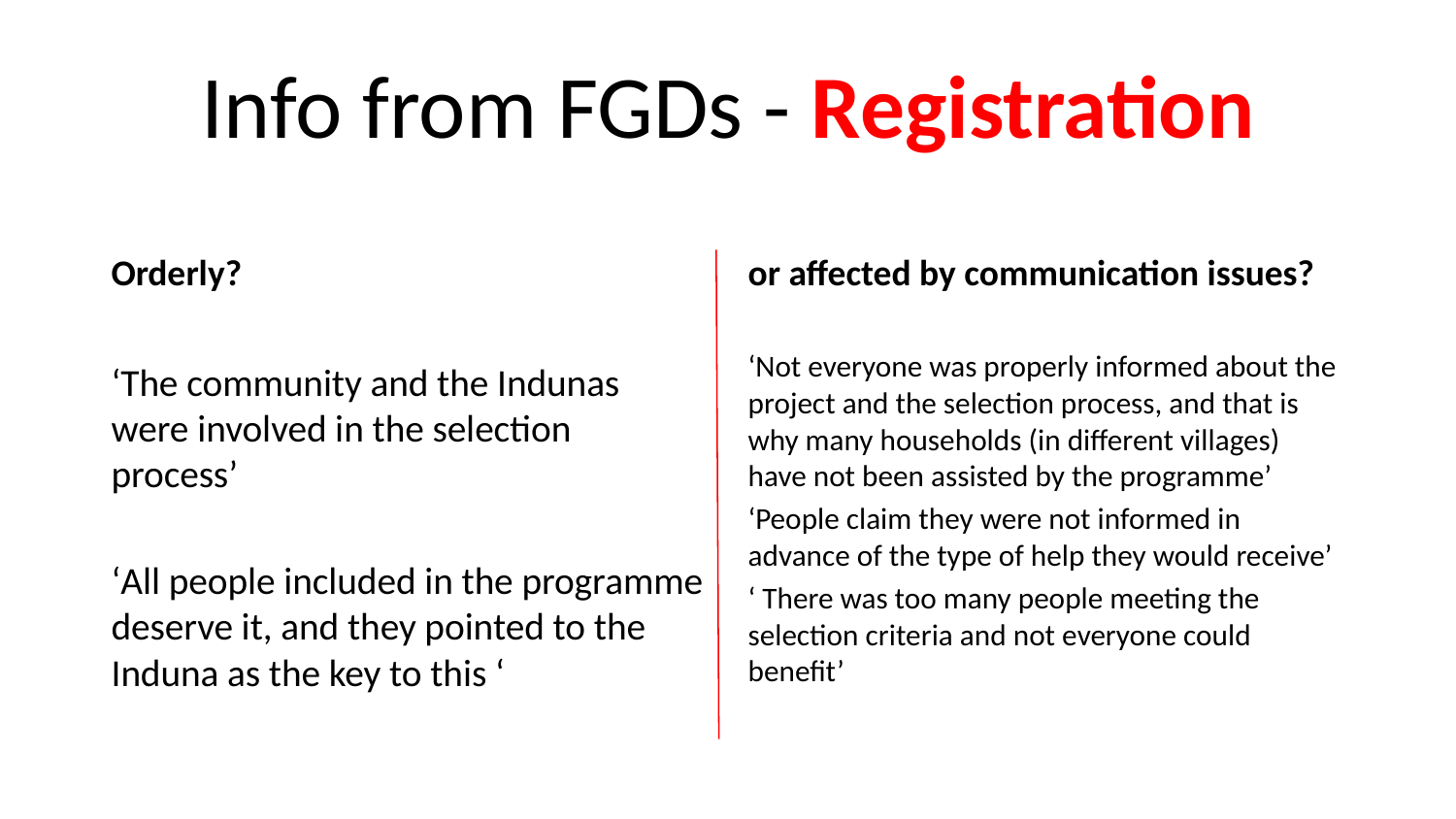

# Info from FGDs - Registration
Orderly?
or affected by communication issues?

‘The community and the Indunas were involved in the selection process’

‘All people included in the programme deserve it, and they pointed to the Induna as the key to this ‘

‘Not everyone was properly informed about the project and the selection process, and that is why many households (in different villages) have not been assisted by the programme’
‘People claim they were not informed in advance of the type of help they would receive’
‘ There was too many people meeting the selection criteria and not everyone could benefit’